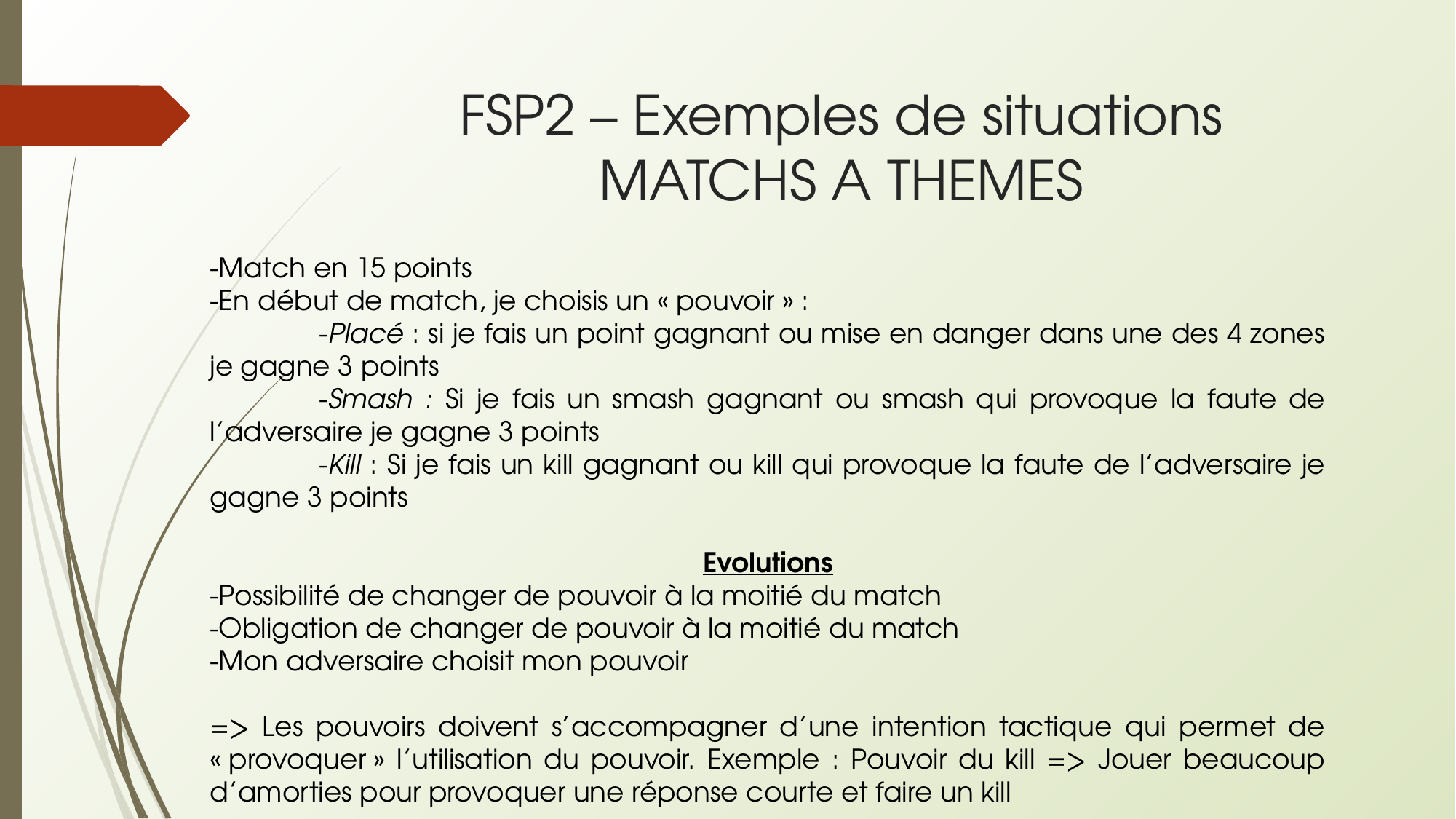

# FSP2 – Exemples de situations MATCHS A THEMES
-Match en 15 points
-En début de match, je choisis un « pouvoir » :
	-Placé : si je fais un point gagnant ou mise en danger dans une des 4 zones je gagne 3 points
	-Smash : Si je fais un smash gagnant ou smash qui provoque la faute de l’adversaire je gagne 3 points
	-Kill : Si je fais un kill gagnant ou kill qui provoque la faute de l’adversaire je gagne 3 points

Evolutions
-Possibilité de changer de pouvoir à la moitié du match
-Obligation de changer de pouvoir à la moitié du match
-Mon adversaire choisit mon pouvoir

=> Les pouvoirs doivent s’accompagner d’une intention tactique qui permet de « provoquer » l’utilisation du pouvoir. Exemple : Pouvoir du kill => Jouer beaucoup d’amorties pour provoquer une réponse courte et faire un kill